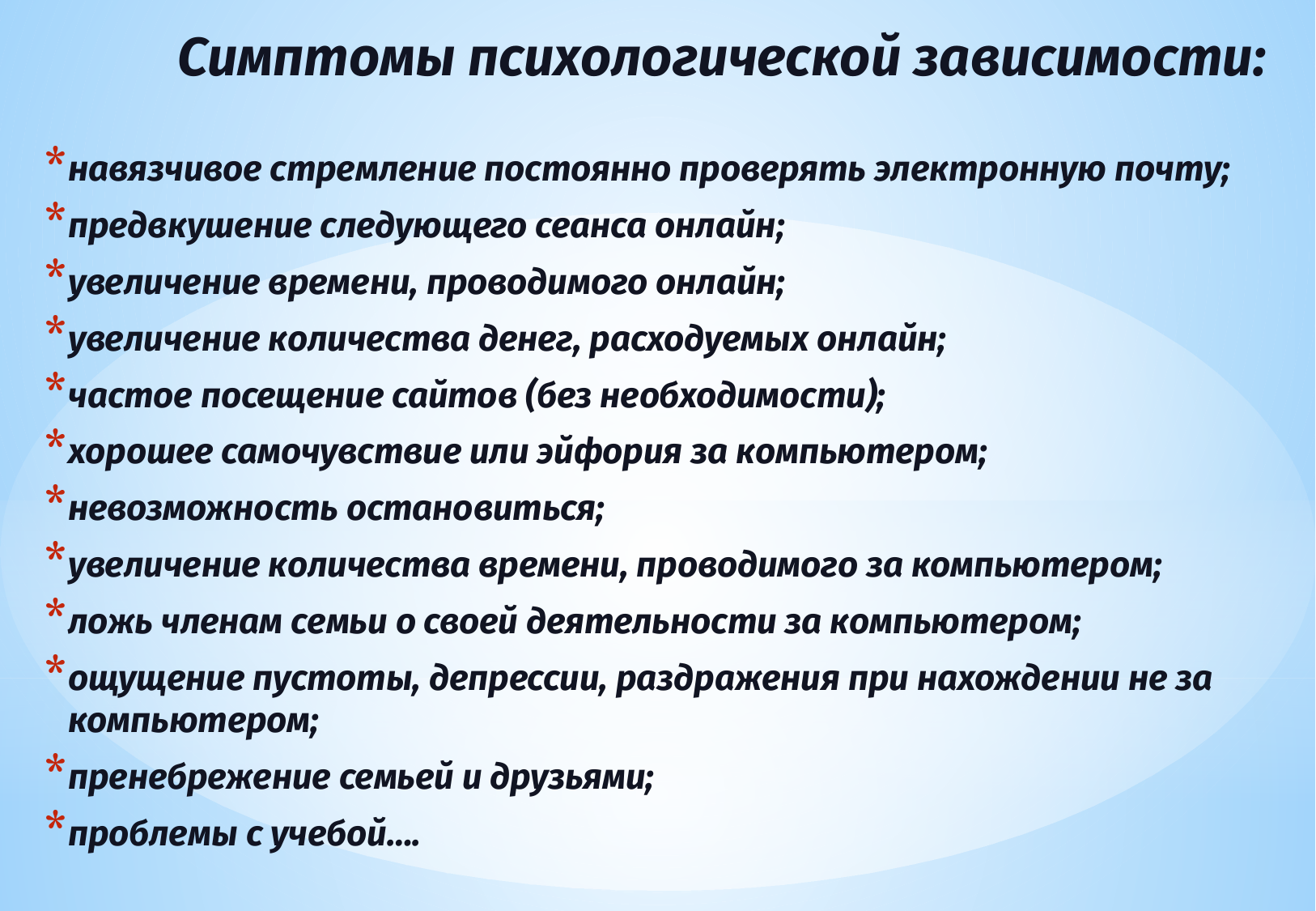

# Симптомы психологической зависимости:
навязчивое стремление постоянно проверять электронную почту;
предвкушение следующего сеанса онлайн;
увеличение времени, проводимого онлайн;
увеличение количества денег, расходуемых онлайн;
частое посещение сайтов (без необходимости);
хорошее самочувствие или эйфория за компьютером;
невозможность остановиться;
увеличение количества времени, проводимого за компьютером;
ложь членам семьи о своей деятельности за компьютером;
ощущение пустоты, депрессии, раздражения при нахождении не за компьютером;
пренебрежение семьей и друзьями;
проблемы с учебой….